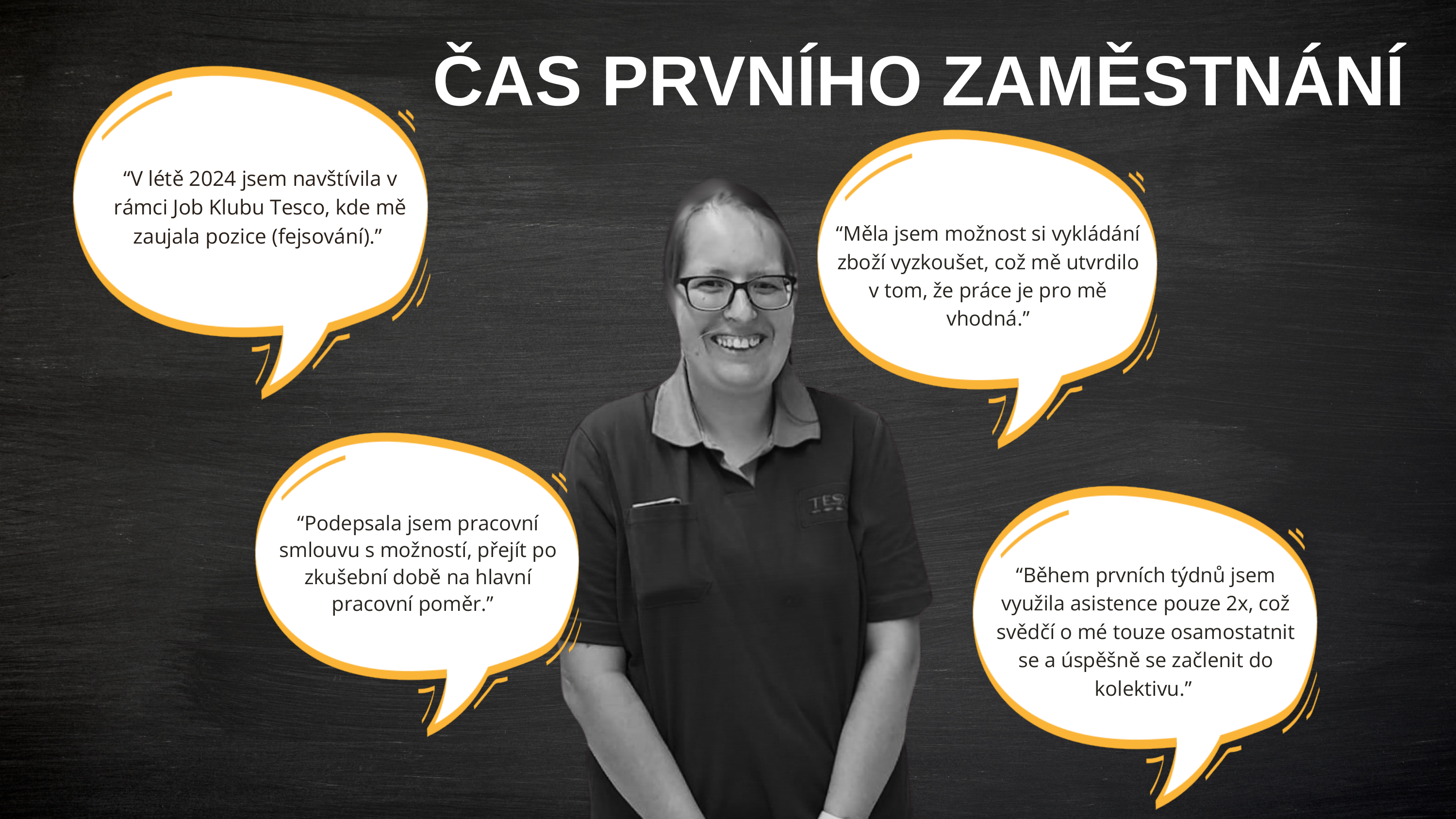

ČAS PRVNÍHO ZAMĚSTNÁNÍ

“V létě 2024 jsem navštívila v rámci Job Klubu Tesco, kde mě zaujala pozice (fejsování).”
“Měla jsem možnost si vykládání zboží vyzkoušet, což mě utvrdilo v tom, že práce je pro mě vhodná.”

“Podepsala jsem pracovní smlouvu s možností, přejít po zkušební době na hlavní pracovní poměr.”
“Během prvních týdnů jsem využila asistence pouze 2x, což svědčí o mé touze osamostatnit se a úspěšně se začlenit do kolektivu.”